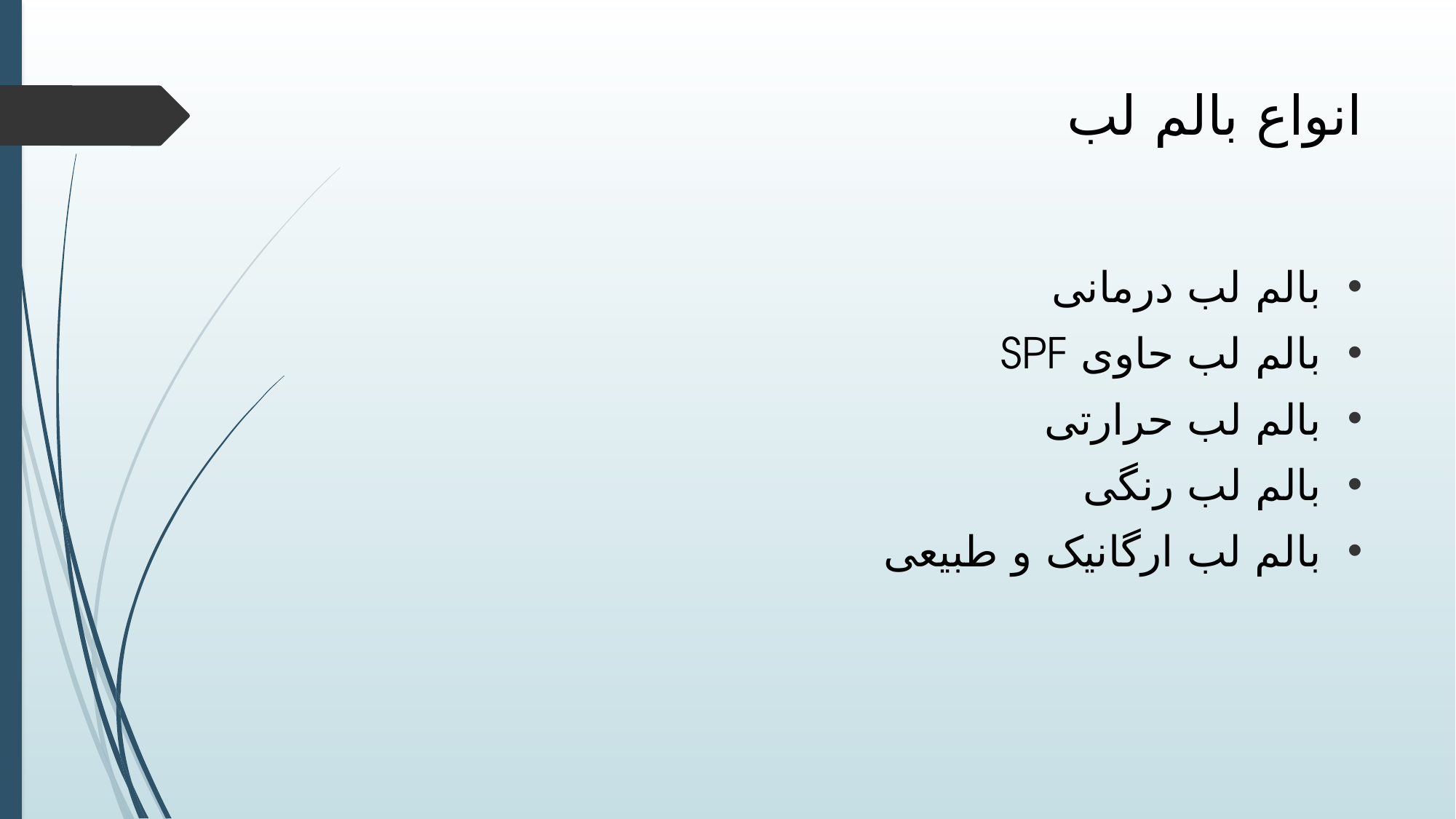

# انواع بالم لب
بالم لب درمانی
بالم لب حاوی SPF
بالم لب حرارتی
بالم لب رنگی
بالم لب ارگانیک و طبیعی